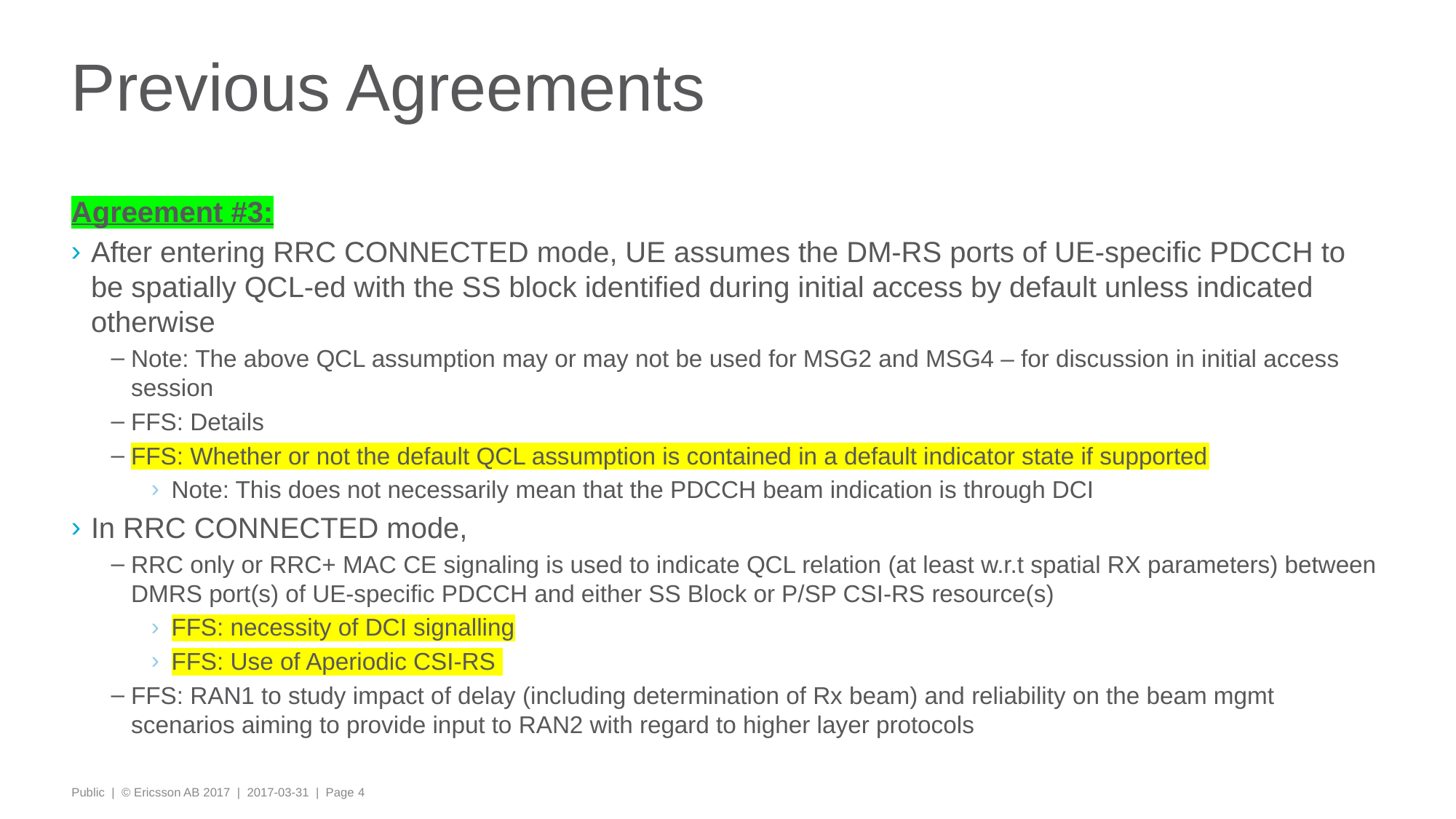

# Previous Agreements
Agreement #3:
After entering RRC CONNECTED mode, UE assumes the DM-RS ports of UE-specific PDCCH to be spatially QCL-ed with the SS block identified during initial access by default unless indicated otherwise
Note: The above QCL assumption may or may not be used for MSG2 and MSG4 – for discussion in initial access session
FFS: Details
FFS: Whether or not the default QCL assumption is contained in a default indicator state if supported
Note: This does not necessarily mean that the PDCCH beam indication is through DCI
In RRC CONNECTED mode,
RRC only or RRC+ MAC CE signaling is used to indicate QCL relation (at least w.r.t spatial RX parameters) between DMRS port(s) of UE-specific PDCCH and either SS Block or P/SP CSI-RS resource(s)
FFS: necessity of DCI signalling
FFS: Use of Aperiodic CSI-RS
FFS: RAN1 to study impact of delay (including determination of Rx beam) and reliability on the beam mgmt scenarios aiming to provide input to RAN2 with regard to higher layer protocols